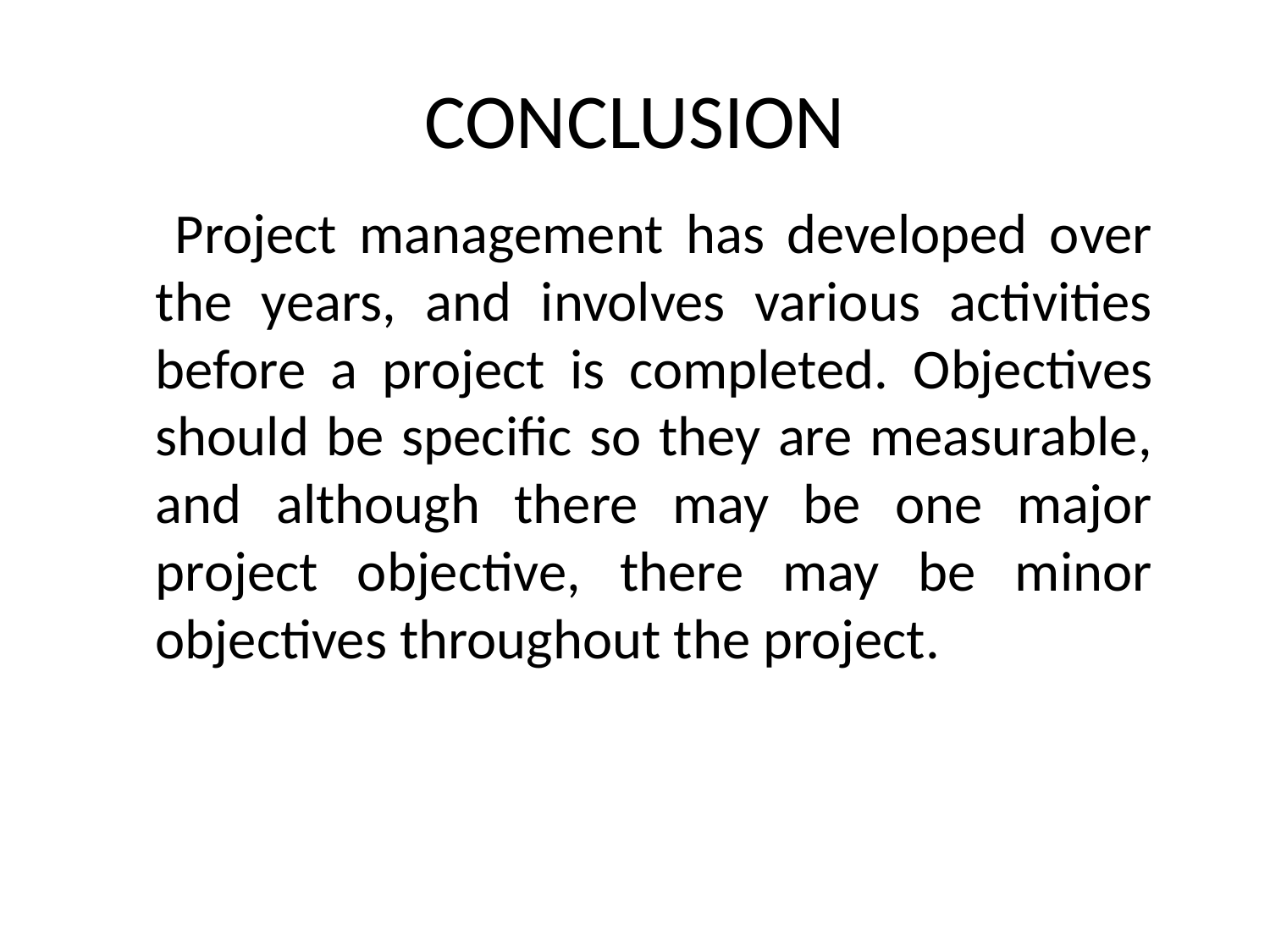

# CONCLUSION
   Project management has developed over the years, and involves various activities before a project is completed. Objectives should be specific so they are measurable, and although there may be one major project objective, there may be minor objectives throughout the project.